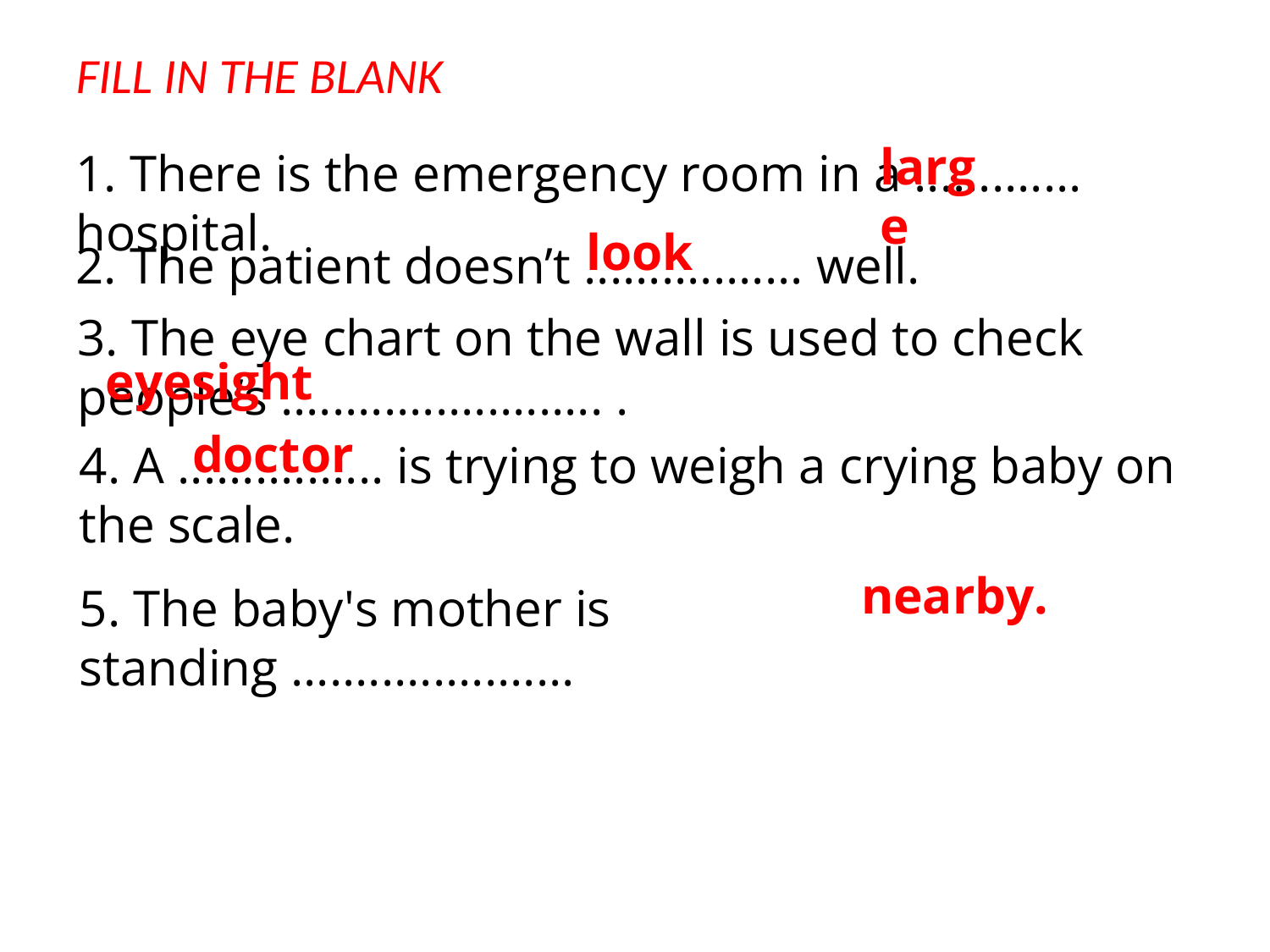

FILL IN THE BLANK
large
1. There is the emergency room in a ............. hospital.
look
2. The patient doesn’t ................. well.
3. The eye chart on the wall is used to check people’s ......................... .
eyesight
doctor
4. A ................ is trying to weigh a crying baby on the scale.
nearby.
5. The baby's mother is standing ......................